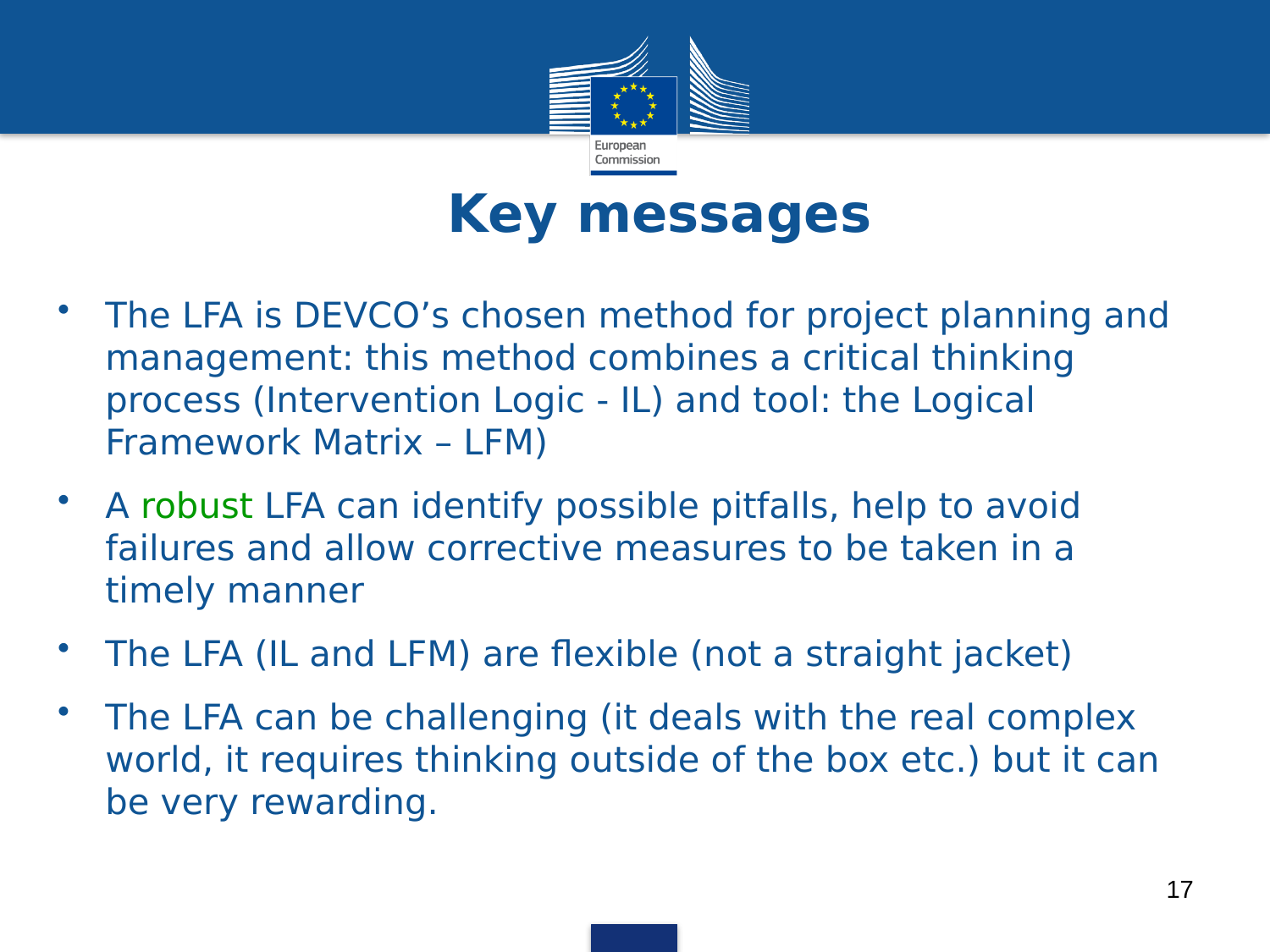

Key messages
The LFA is DEVCO’s chosen method for project planning and management: this method combines a critical thinking process (Intervention Logic - IL) and tool: the Logical Framework Matrix – LFM)
A robust LFA can identify possible pitfalls, help to avoid failures and allow corrective measures to be taken in a timely manner
The LFA (IL and LFM) are flexible (not a straight jacket)
The LFA can be challenging (it deals with the real complex world, it requires thinking outside of the box etc.) but it can be very rewarding.

17